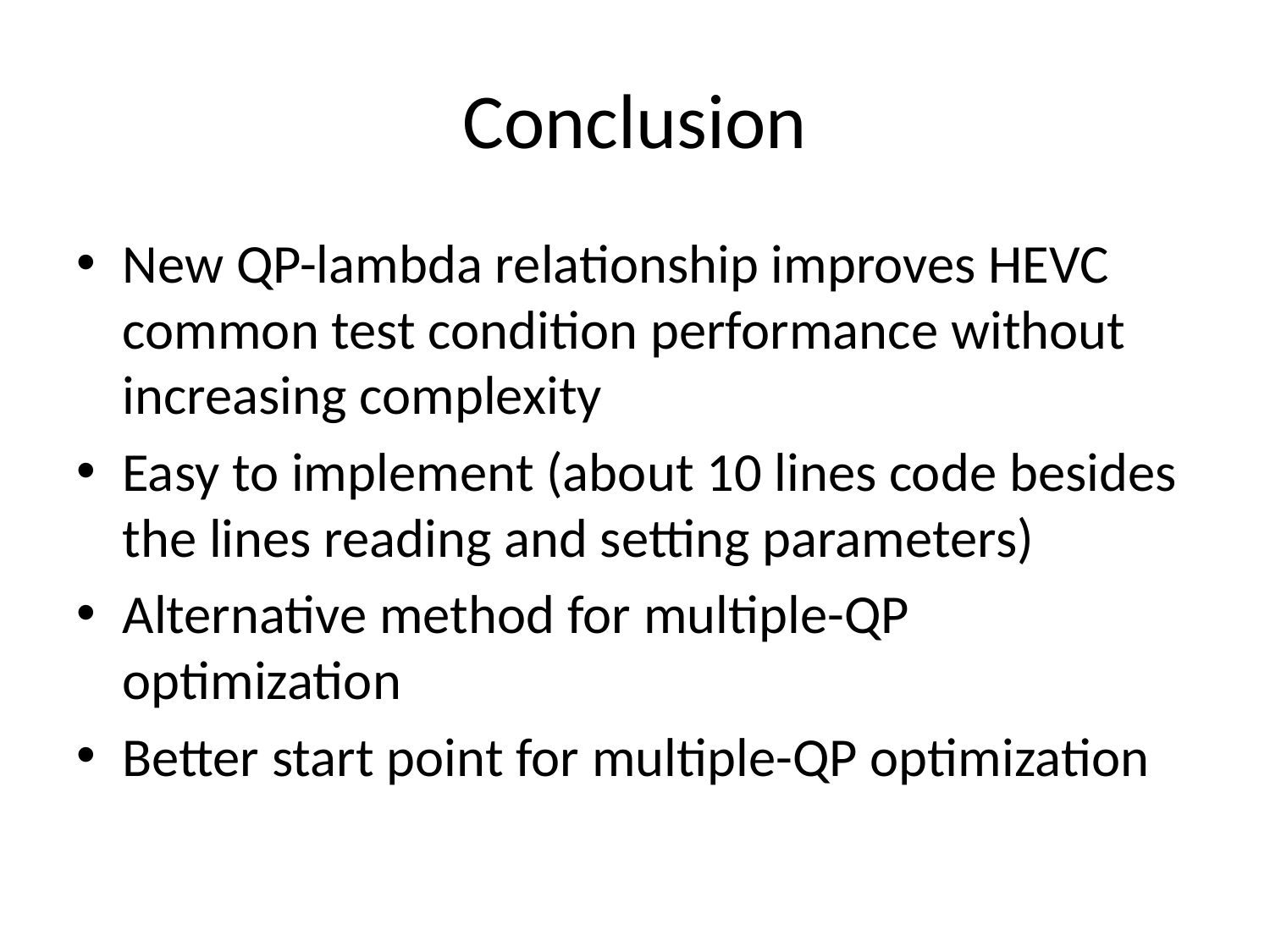

# Conclusion
New QP-lambda relationship improves HEVC common test condition performance without increasing complexity
Easy to implement (about 10 lines code besides the lines reading and setting parameters)
Alternative method for multiple-QP optimization
Better start point for multiple-QP optimization